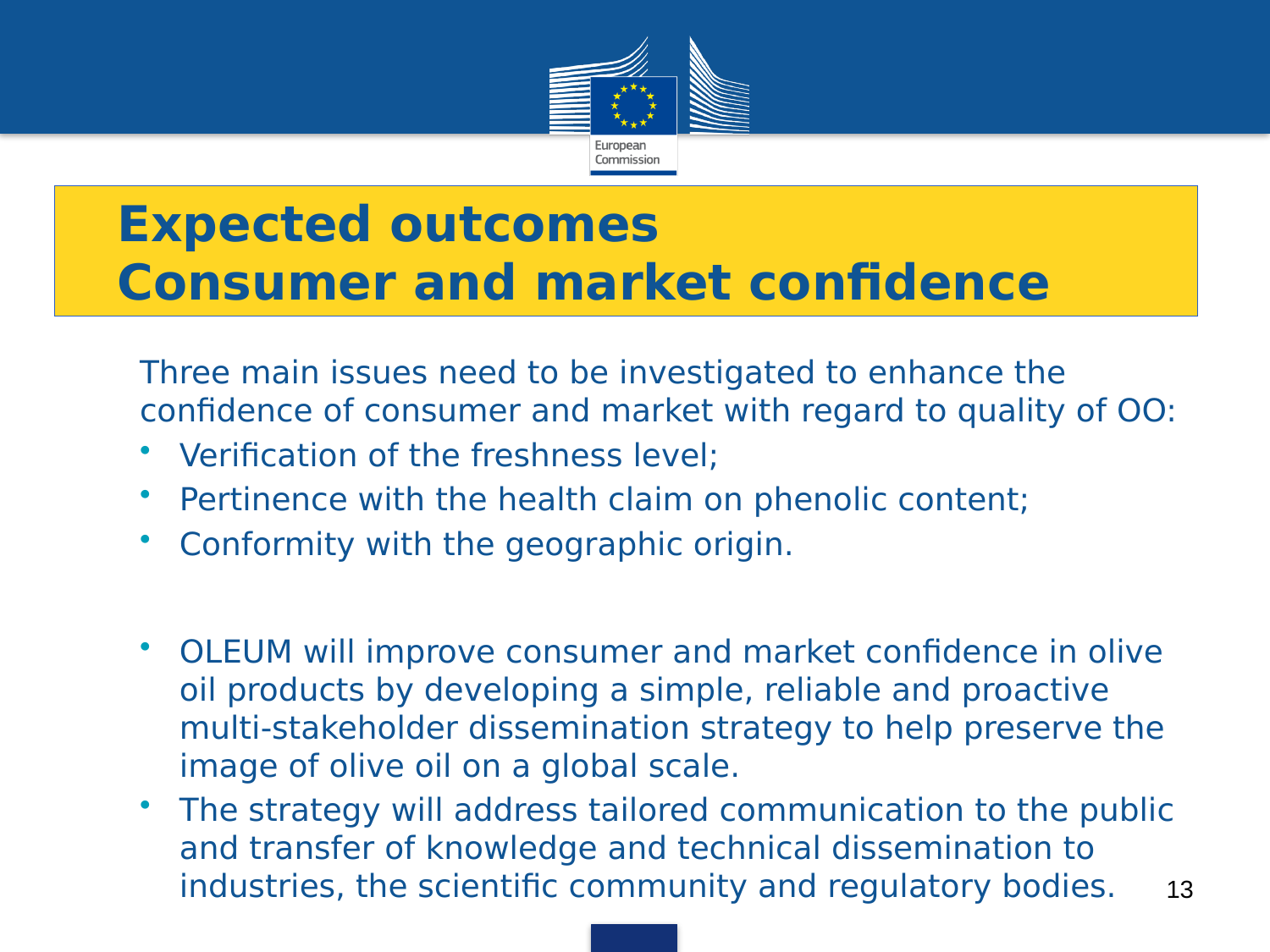

# Expected outcomes Consumer and market confidence
Three main issues need to be investigated to enhance the confidence of consumer and market with regard to quality of OO:
Verification of the freshness level;
Pertinence with the health claim on phenolic content;
Conformity with the geographic origin.

OLEUM will improve consumer and market confidence in olive oil products by developing a simple, reliable and proactive multi-stakeholder dissemination strategy to help preserve the image of olive oil on a global scale.
The strategy will address tailored communication to the public and transfer of knowledge and technical dissemination to industries, the scientific community and regulatory bodies.
13